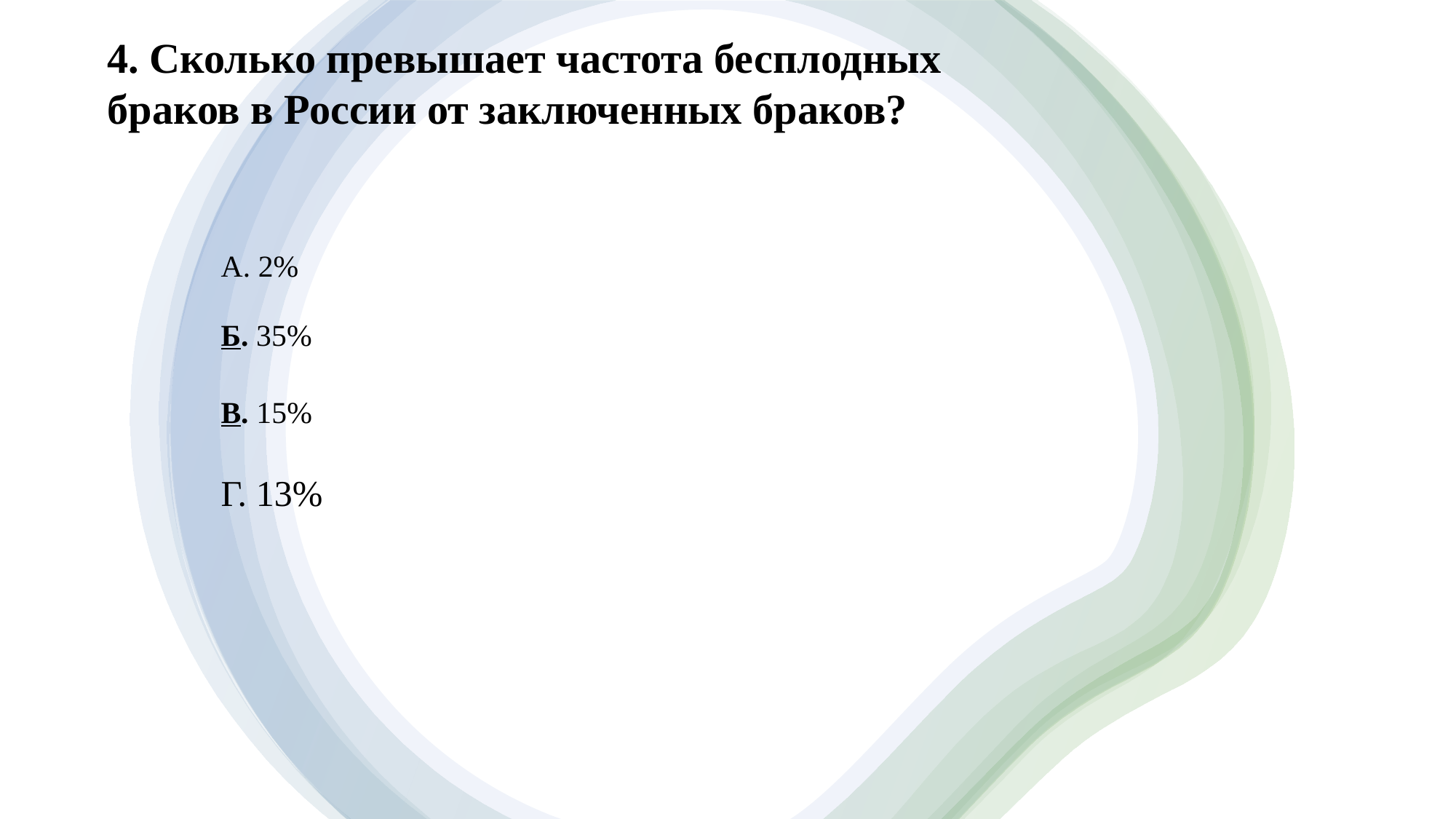

4. Сколько превышает частота бесплодных браков в России от заключенных браков?
А. 2%
Б. 35%
В. 15%
Г. 13%